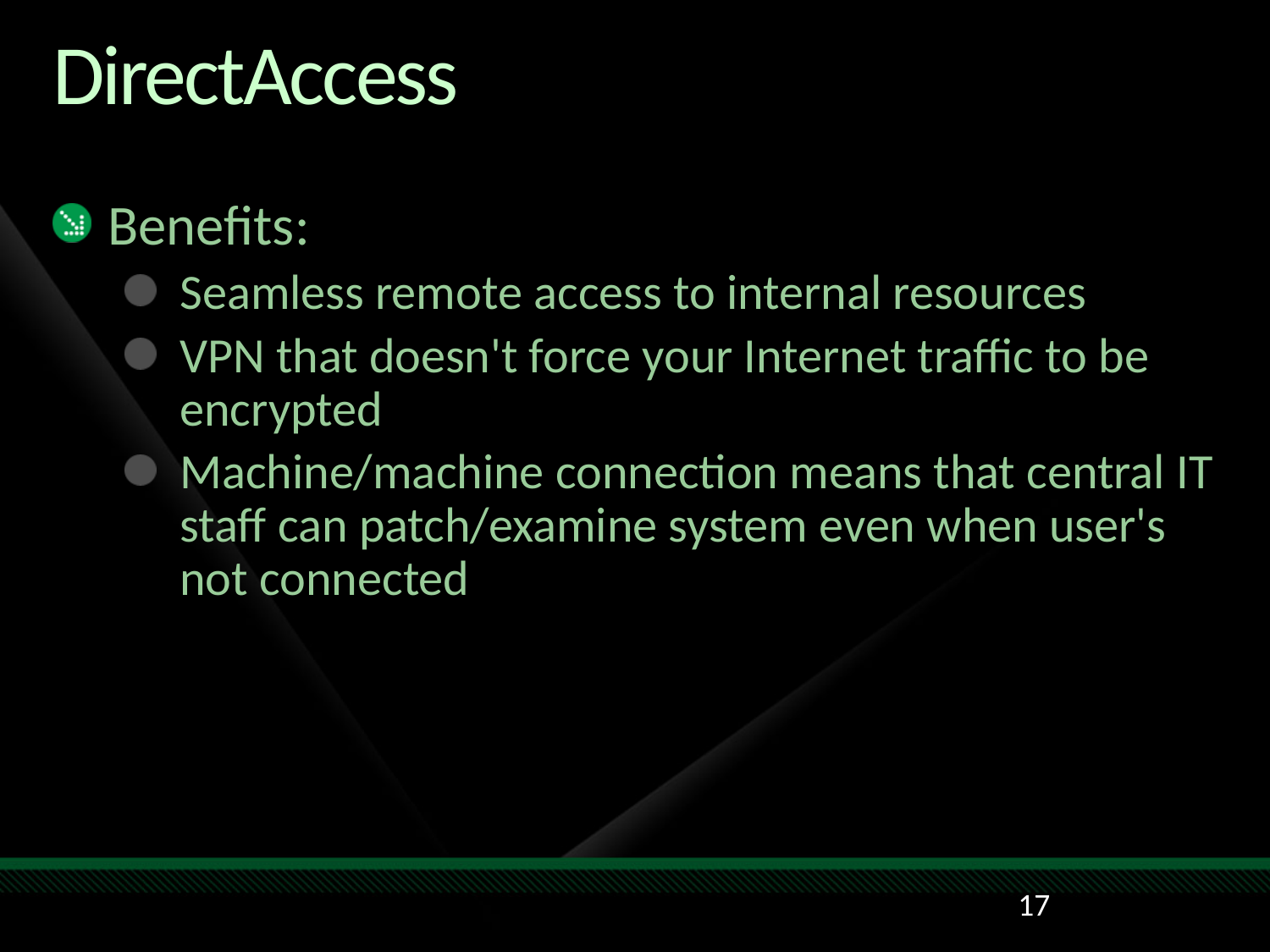

# DirectAccess
Benefits:
Seamless remote access to internal resources
VPN that doesn't force your Internet traffic to be encrypted
Machine/machine connection means that central IT staff can patch/examine system even when user's not connected
17